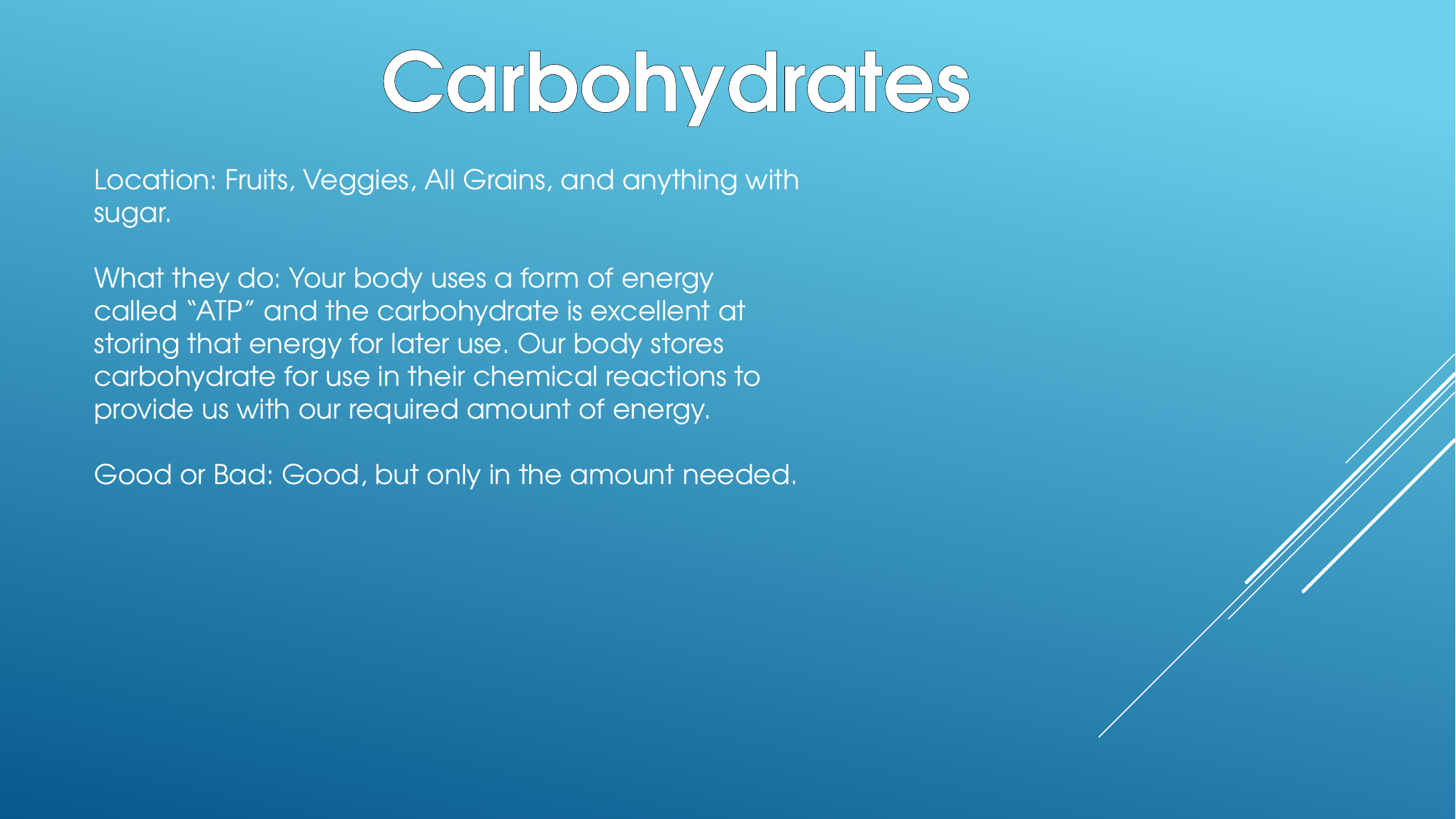

Carbohydrates
Location: Fruits, Veggies, All Grains, and anything with sugar.

What they do: Your body uses a form of energy called “ATP” and the carbohydrate is excellent at storing that energy for later use. Our body stores carbohydrate for use in their chemical reactions to provide us with our required amount of energy.

Good or Bad: Good, but only in the amount needed.